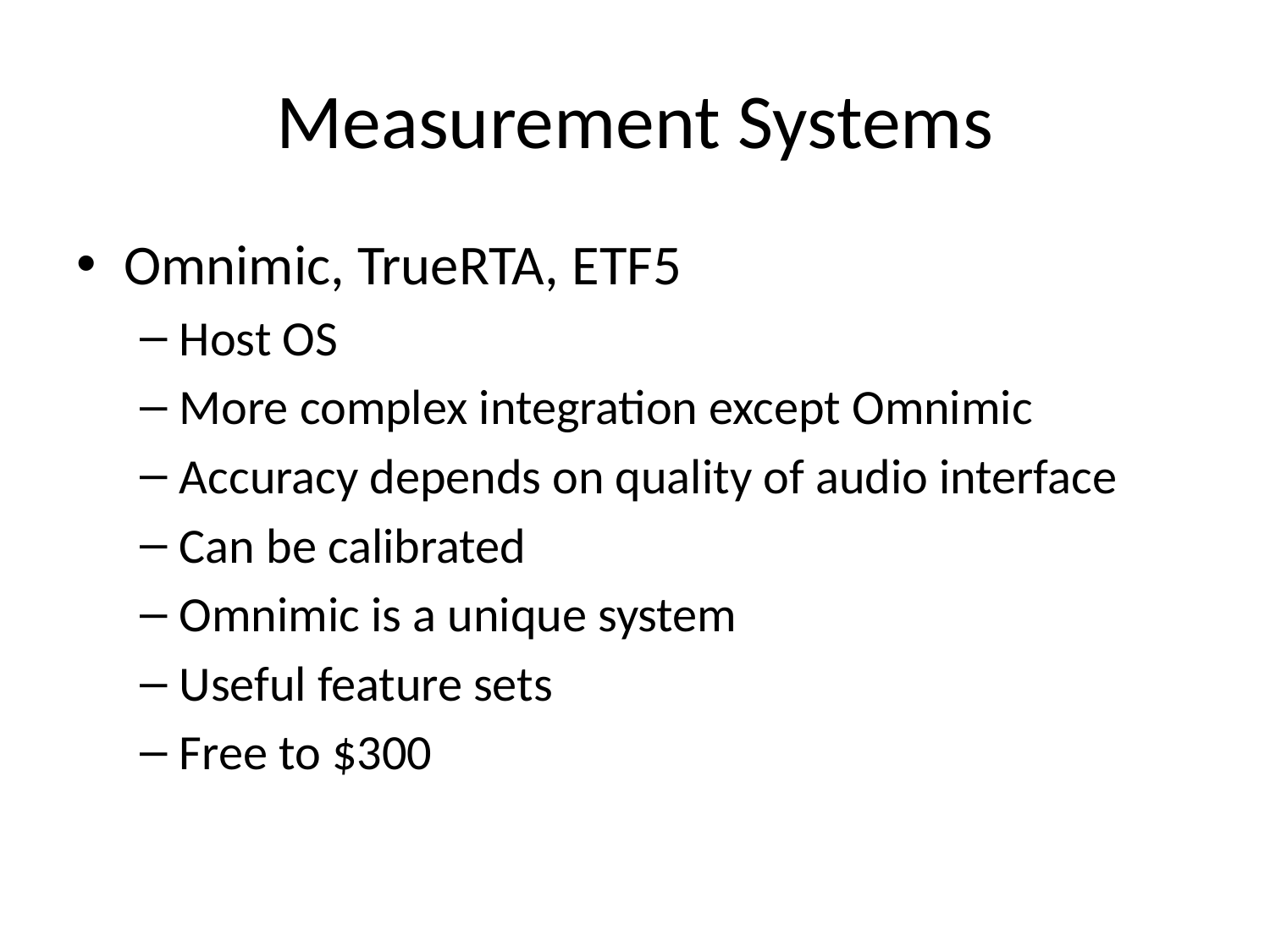

# Measurement Systems
Omnimic, TrueRTA, ETF5
Host OS
More complex integration except Omnimic
Accuracy depends on quality of audio interface
Can be calibrated
Omnimic is a unique system
Useful feature sets
Free to $300